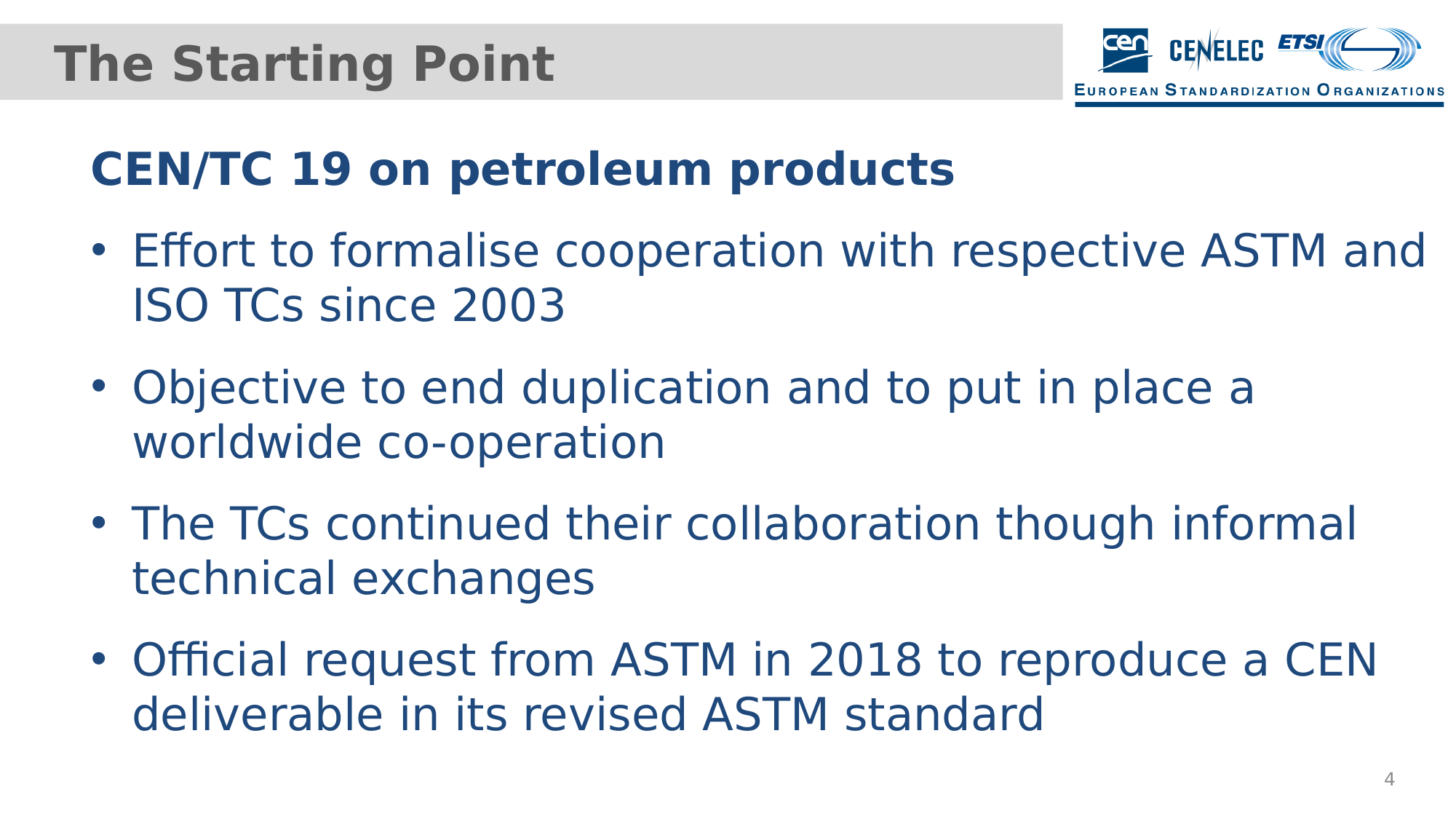

# The Starting Point
CEN/TC 19 on petroleum products
Effort to formalise cooperation with respective ASTM and ISO TCs since 2003
Objective to end duplication and to put in place a worldwide co-operation
The TCs continued their collaboration though informal technical exchanges
Official request from ASTM in 2018 to reproduce a CEN deliverable in its revised ASTM standard
4